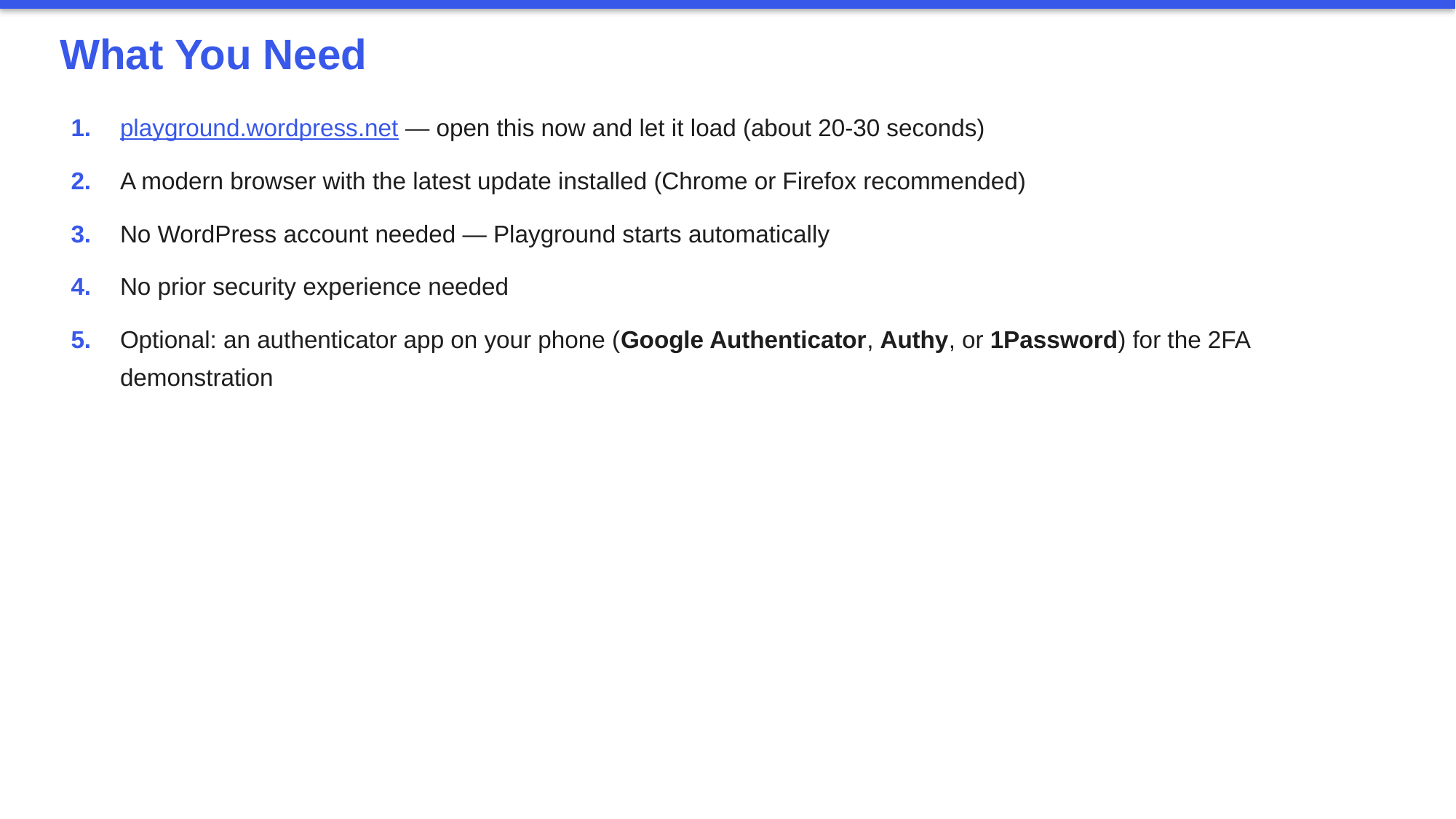

What You Need
1.	playground.wordpress.net — open this now and let it load (about 20-30 seconds)
2.	A modern browser with the latest update installed (Chrome or Firefox recommended)
3.	No WordPress account needed — Playground starts automatically
4.	No prior security experience needed
5.	Optional: an authenticator app on your phone (Google Authenticator, Authy, or 1Password) for the 2FA demonstration